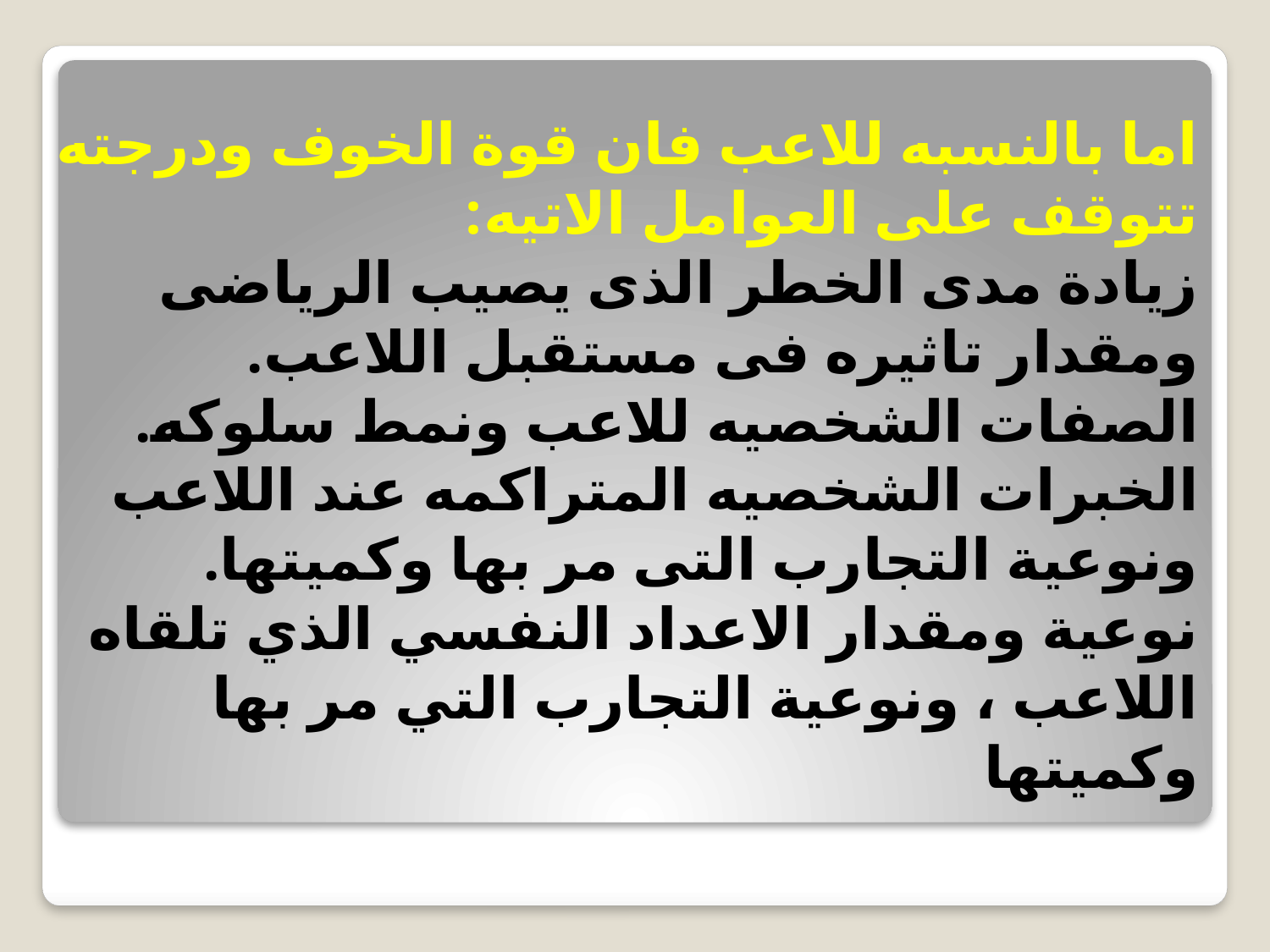

# اما بالنسبه للاعب فان قوة الخوف ودرجته تتوقف على العوامل الاتيه: زيادة مدى الخطر الذى يصيب الرياضى ومقدار تاثيره فى مستقبل اللاعب. الصفات الشخصيه للاعب ونمط سلوكه. الخبرات الشخصيه المتراكمه عند اللاعب ونوعية التجارب التى مر بها وكميتها. نوعية ومقدار الاعداد النفسي الذي تلقاه اللاعب ، ونوعية التجارب التي مر بها وكميتها